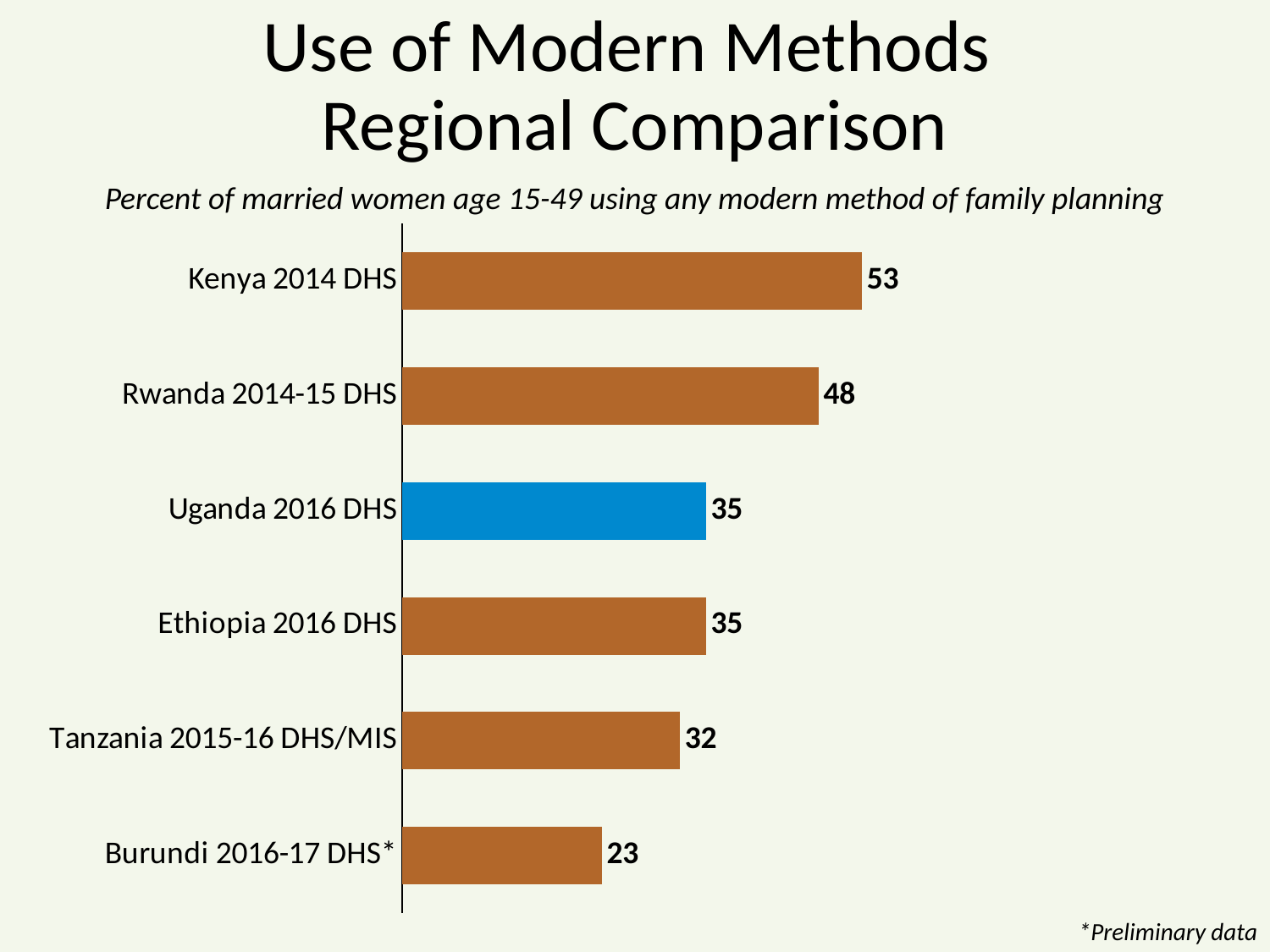

# Use of Modern Methods Regional Comparison
Percent of married women age 15-49 using any modern method of family planning

### Chart

| Category | Series 1 |
|---|---|
| Burundi 2016-17 DHS* | 23.0 |
| Tanzania 2015-16 DHS/MIS | 32.0 |
| Ethiopia 2016 DHS | 35.0 |
| Uganda 2016 DHS | 35.0 |
| Rwanda 2014-15 DHS | 48.0 |
| Kenya 2014 DHS | 53.0 |
*Preliminary data